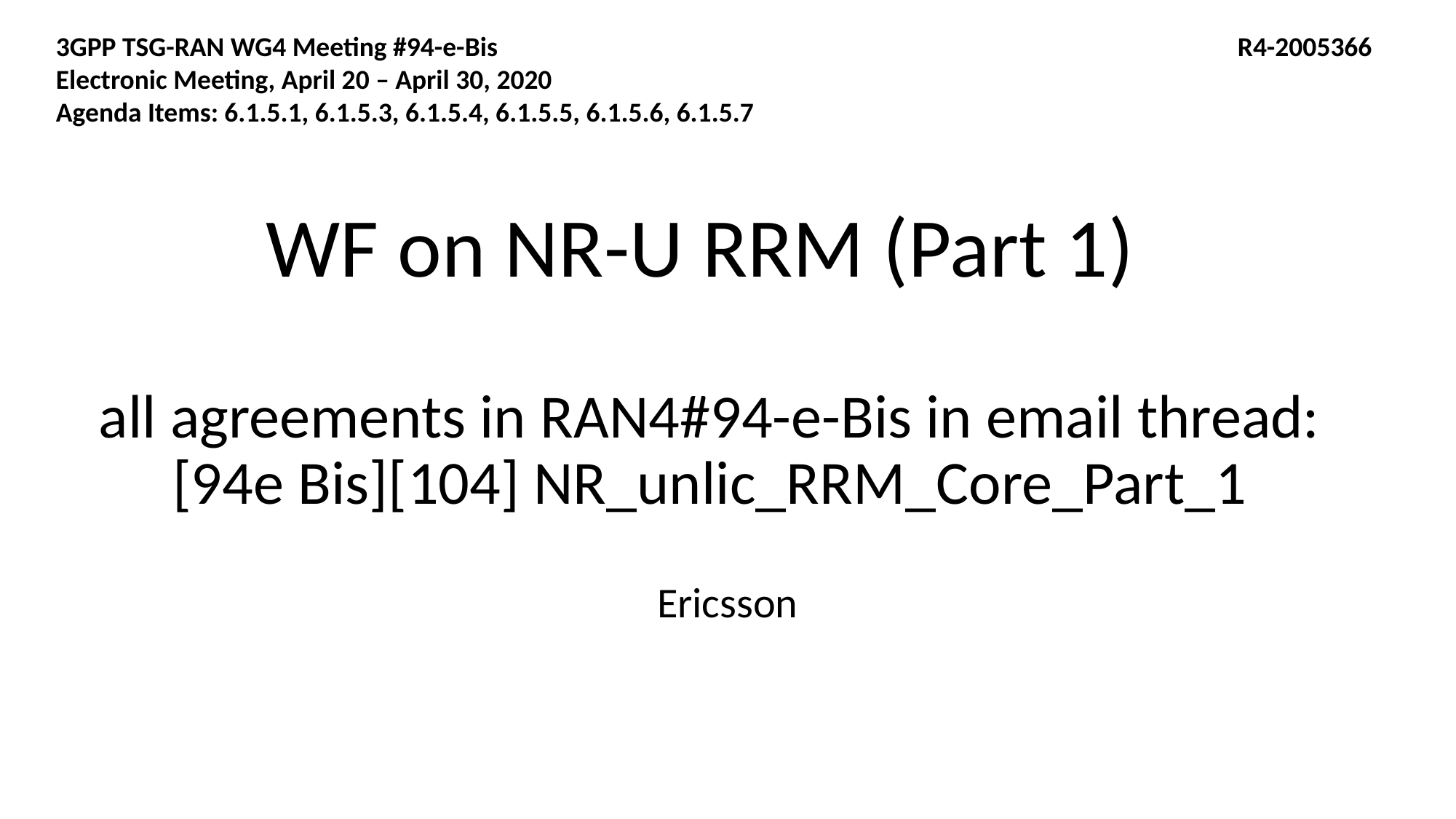

3GPP TSG-RAN WG4 Meeting #94-e-Bis                                                                                                                        R4-2005366
Electronic Meeting, April 20 – April 30, 2020
Agenda Items: 6.1.5.1, 6.1.5.3, 6.1.5.4, 6.1.5.5, 6.1.5.6, 6.1.5.7
# WF on NR-U RRM (Part 1) all agreements in RAN4#94-e-Bis in email thread: [94e Bis][104] NR_unlic_RRM_Core_Part_1
Ericsson